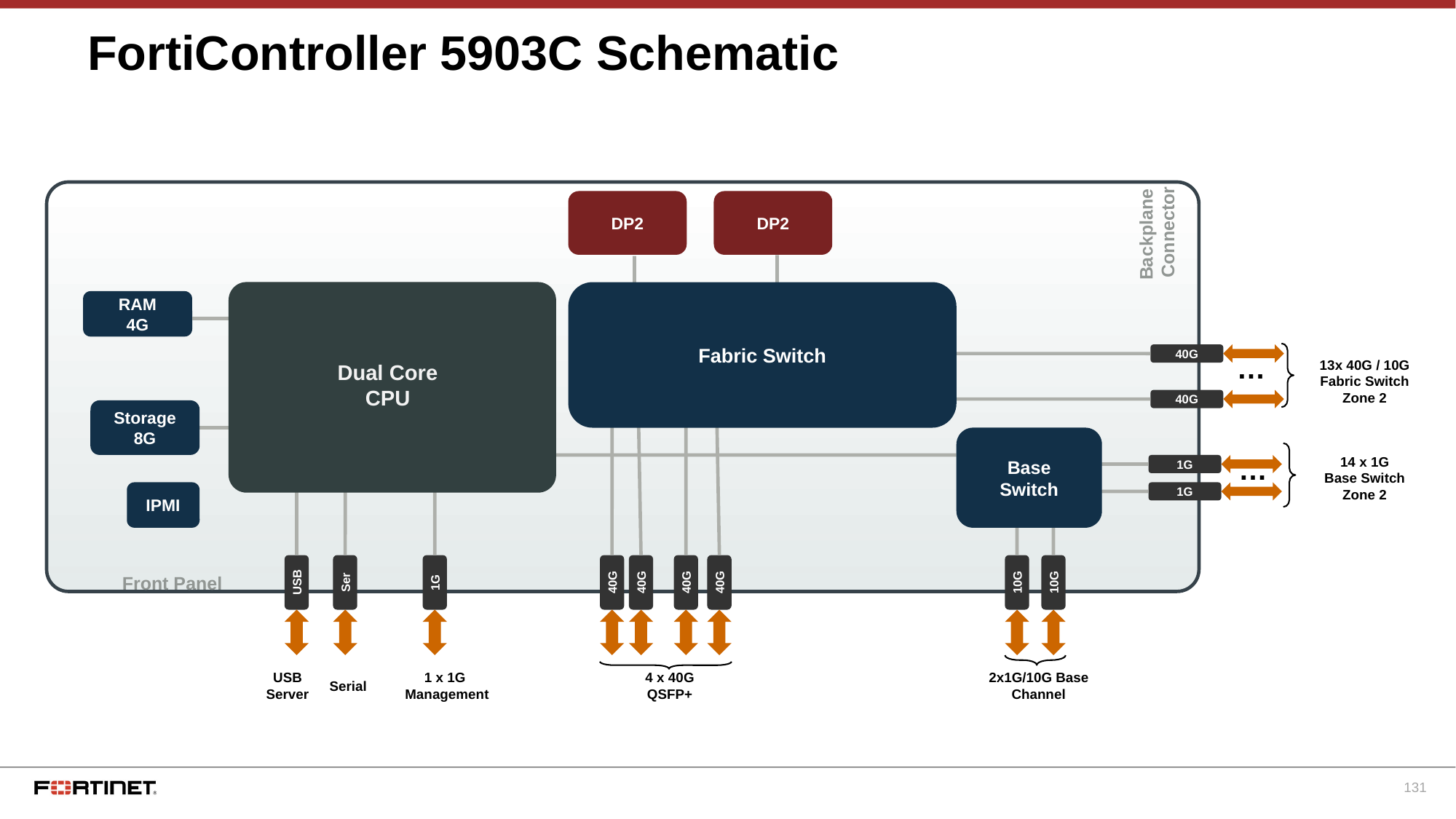

# FortiController 5903C Schematic

DP2
DP2
Backplane
Connector

Fabric Switch

RAM
4G

…

40G

13x 40G / 10G
Fabric Switch
Zone 2

Dual Core CPU

40G

Storage
8G

Base Switch

…

14 x 1G
Base Switch
Zone 2

1G

IPMI
1G

Front Panel
USB
Ser
1G
40G
40G
40G
40G
10G
10G

USB
Server
1 x 1G
Management
4 x 40G
QSFP+
2x1G/10G Base Channel
Serial